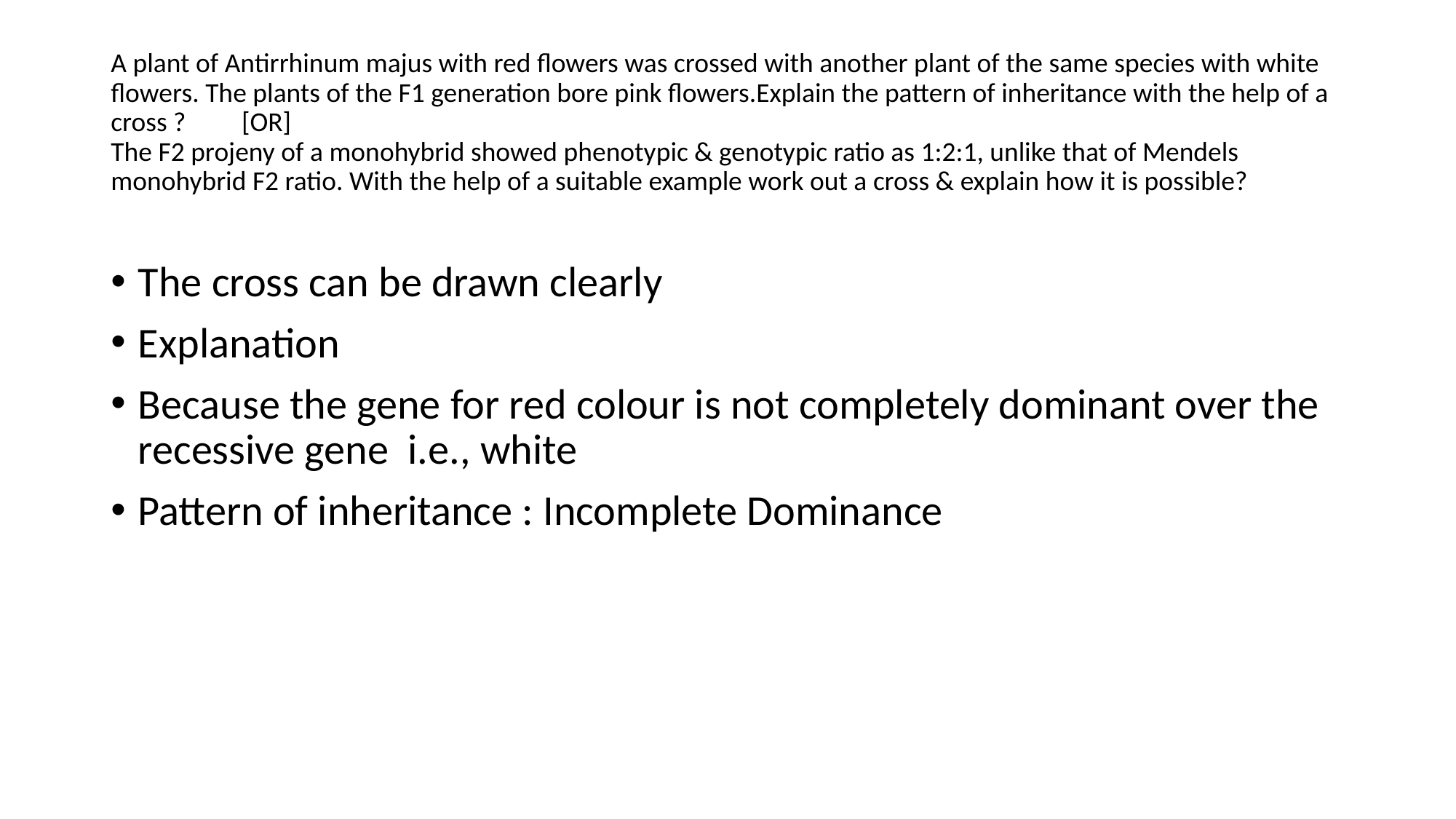

# A plant of Antirrhinum majus with red flowers was crossed with another plant of the same species with white flowers. The plants of the F1 generation bore pink flowers.Explain the pattern of inheritance with the help of a cross ?         [OR] The F2 projeny of a monohybrid showed phenotypic & genotypic ratio as 1:2:1, unlike that of Mendels monohybrid F2 ratio. With the help of a suitable example work out a cross & explain how it is possible?
The cross can be drawn clearly
Explanation
Because the gene for red colour is not completely dominant over the recessive gene  i.e., white
Pattern of inheritance : Incomplete Dominance